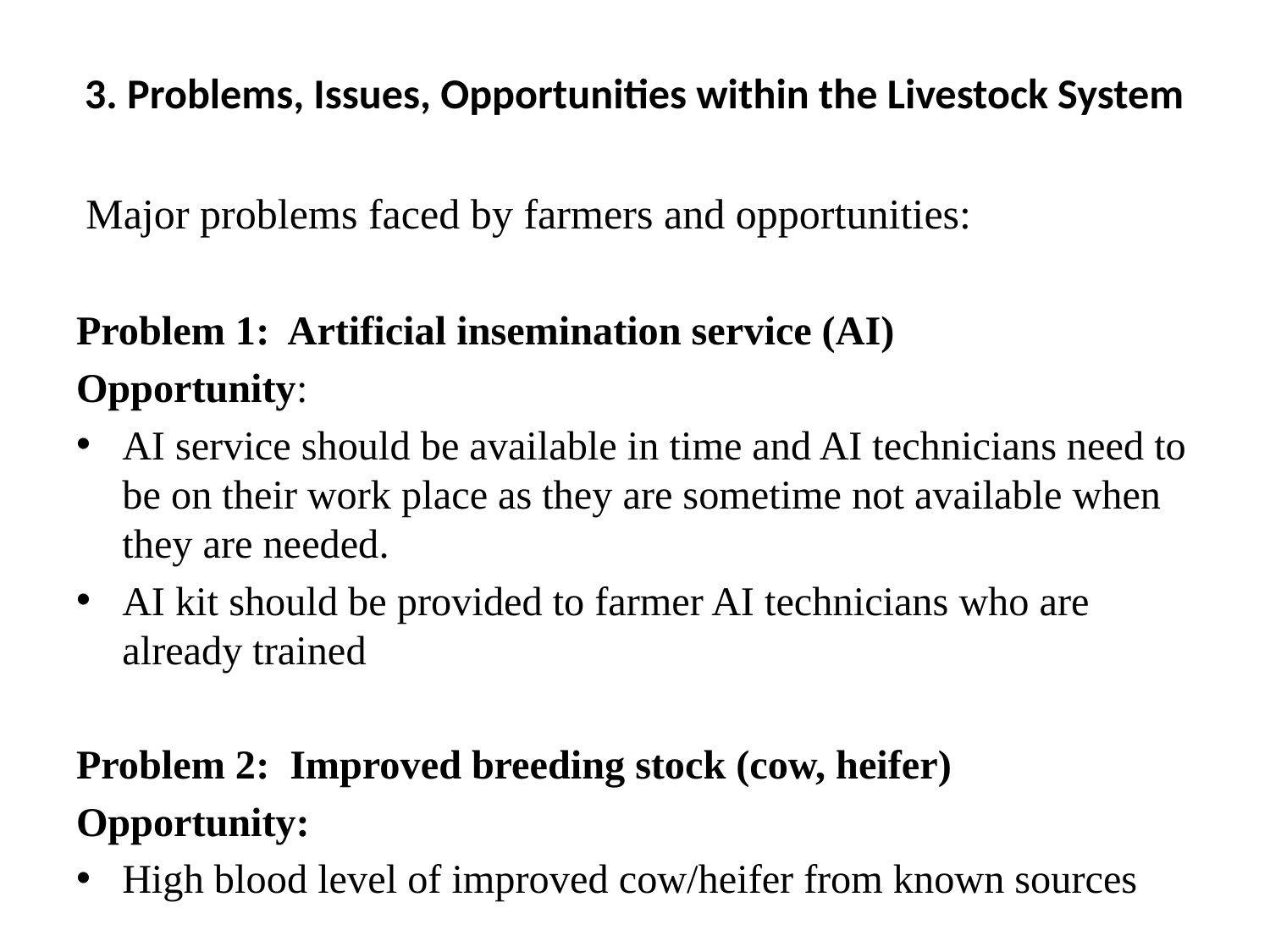

# 3. Problems, Issues, Opportunities within the Livestock System
 Major problems faced by farmers and opportunities:

Problem 1:  Artificial insemination service (AI)
Opportunity:
AI service should be available in time and AI technicians need to be on their work place as they are sometime not available when they are needed.
AI kit should be provided to farmer AI technicians who are already trained

Problem 2:  Improved breeding stock (cow, heifer)
Opportunity:
High blood level of improved cow/heifer from known sources